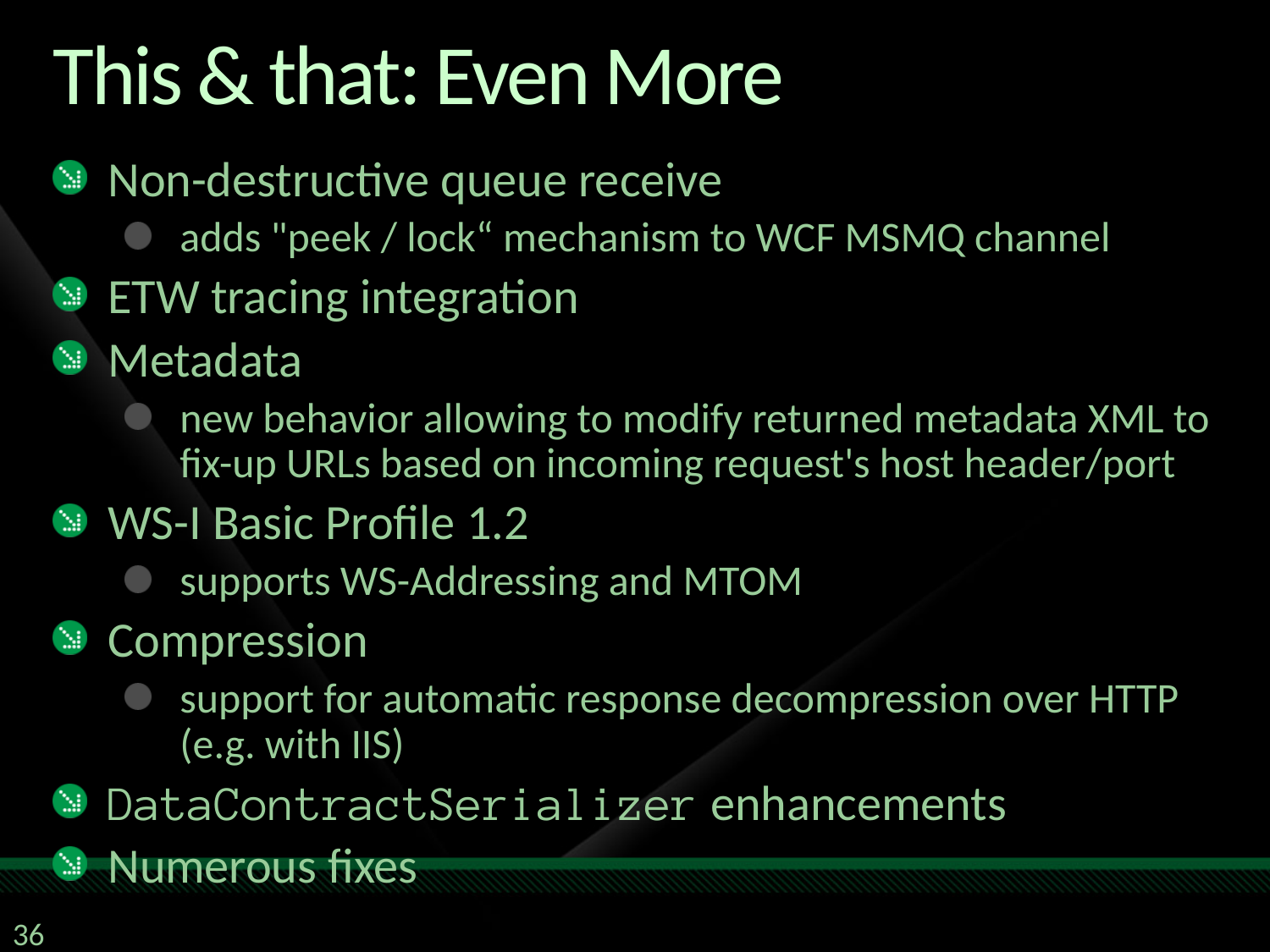

# This & that: Even More
Non-destructive queue receive
adds "peek / lock“ mechanism to WCF MSMQ channel
ETW tracing integration
Metadata
new behavior allowing to modify returned metadata XML to fix-up URLs based on incoming request's host header/port
WS-I Basic Profile 1.2
supports WS-Addressing and MTOM
Compression
support for automatic response decompression over HTTP (e.g. with IIS)
DataContractSerializer enhancements
Numerous fixes

36